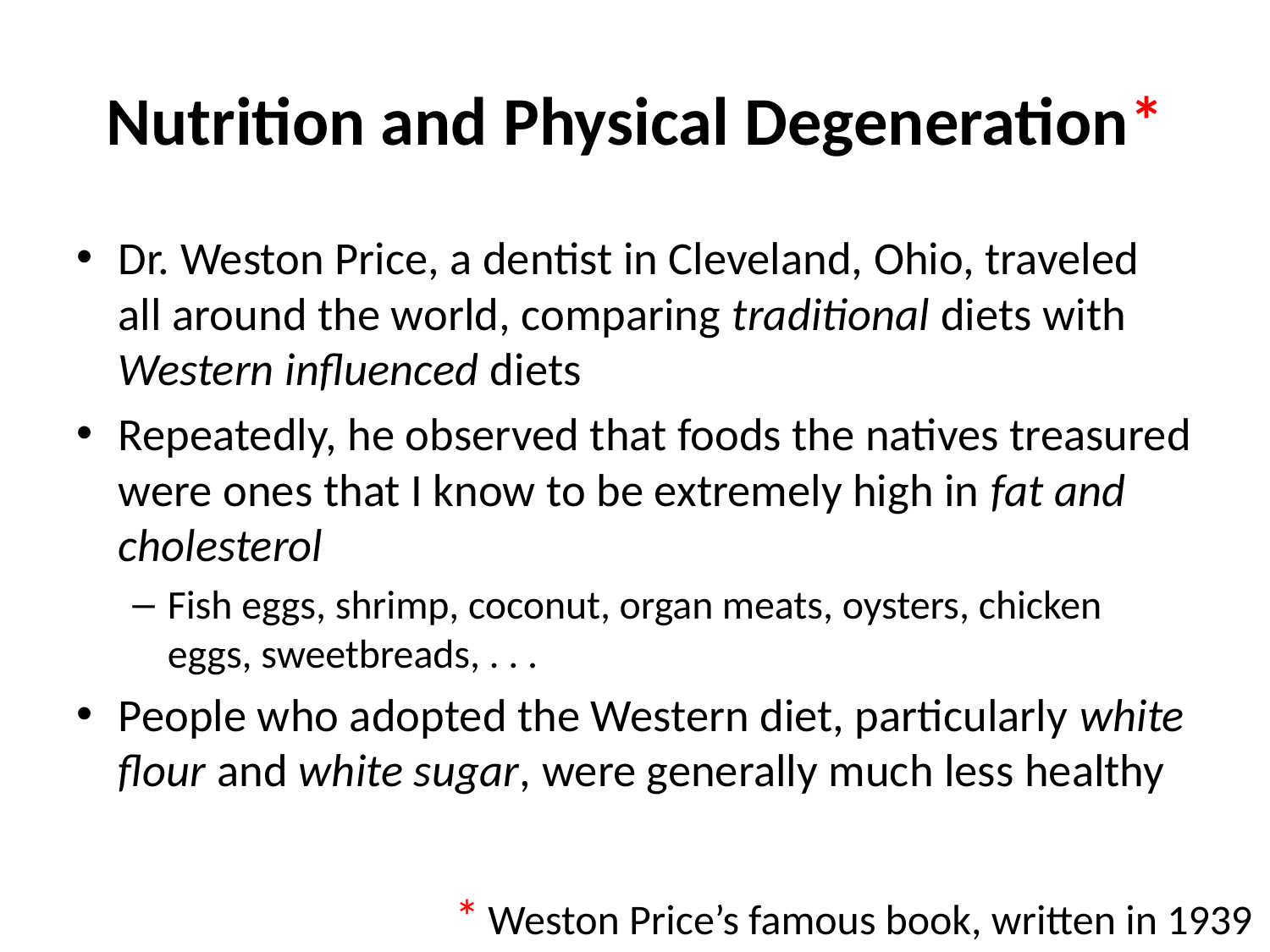

# Nutrition and Physical Degeneration*
Dr. Weston Price, a dentist in Cleveland, Ohio, traveled all around the world, comparing traditional diets with Western influenced diets
Repeatedly, he observed that foods the natives treasured were ones that I know to be extremely high in fat and cholesterol
Fish eggs, shrimp, coconut, organ meats, oysters, chicken eggs, sweetbreads, . . .
People who adopted the Western diet, particularly white flour and white sugar, were generally much less healthy
* Weston Price’s famous book, written in 1939